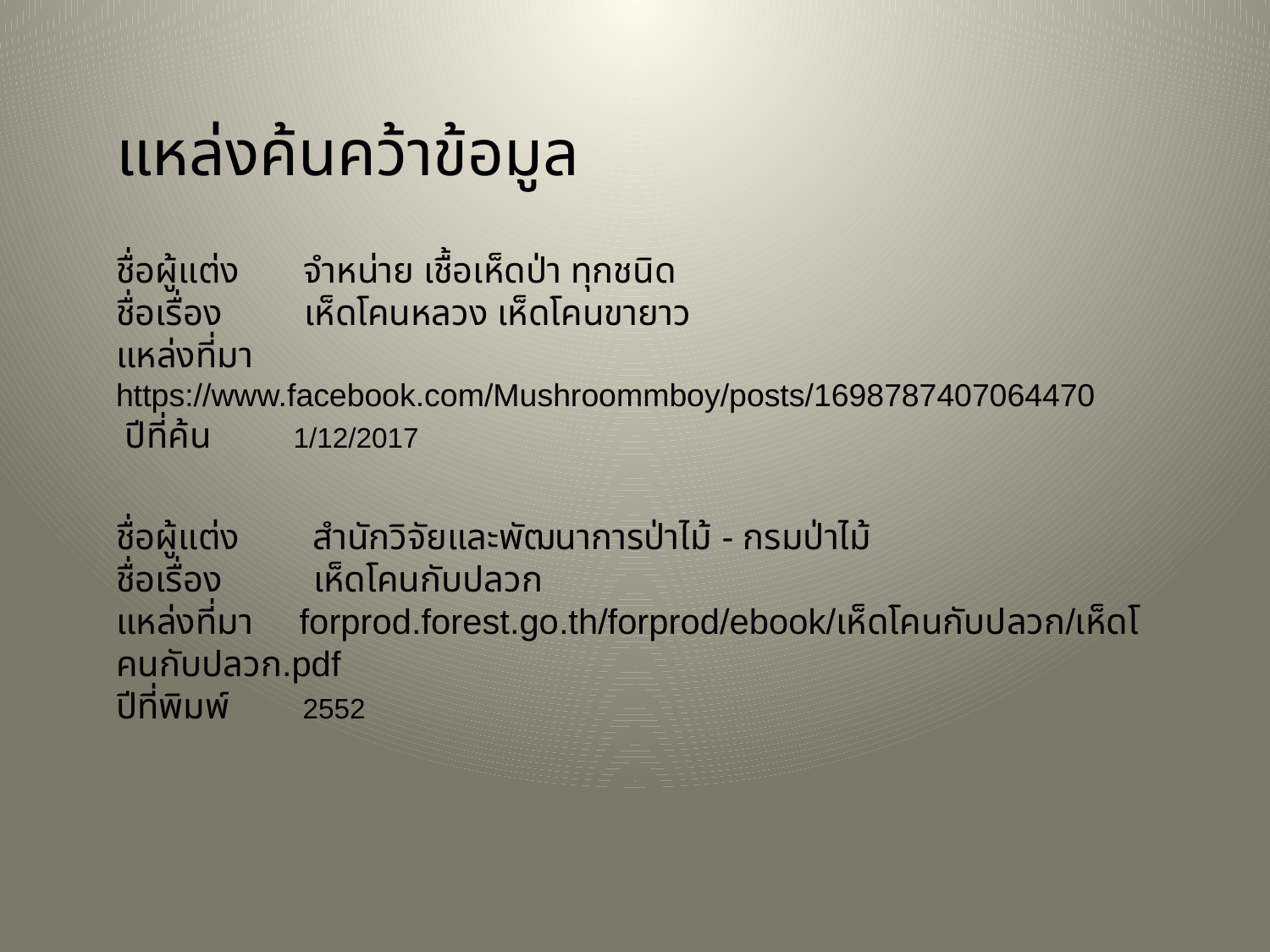

แหล่งค้นคว้าข้อมูล

ชื่อผู้แต่ง       จำหน่าย เชื้อเห็ดป่า ทุกชนิด
ชื่อเรื่อง         เห็ดโคนหลวง เห็ดโคนขายาว
แหล่งที่มา    https://www.facebook.com/Mushroommboy/posts/1698787407064470
 ปีที่ค้น         1/12/2017

ชื่อผู้แต่ง        สำนักวิจัยและพัฒนาการป่าไม้ - กรมป่าไม้
ชื่อเรื่อง          เห็ดโคนกับปลวก
แหล่งที่มา     forprod.forest.go.th/forprod/ebook/เห็ดโคนกับปลวก/เห็ดโคนกับปลวก.pdf
ปีที่พิมพ์        2552